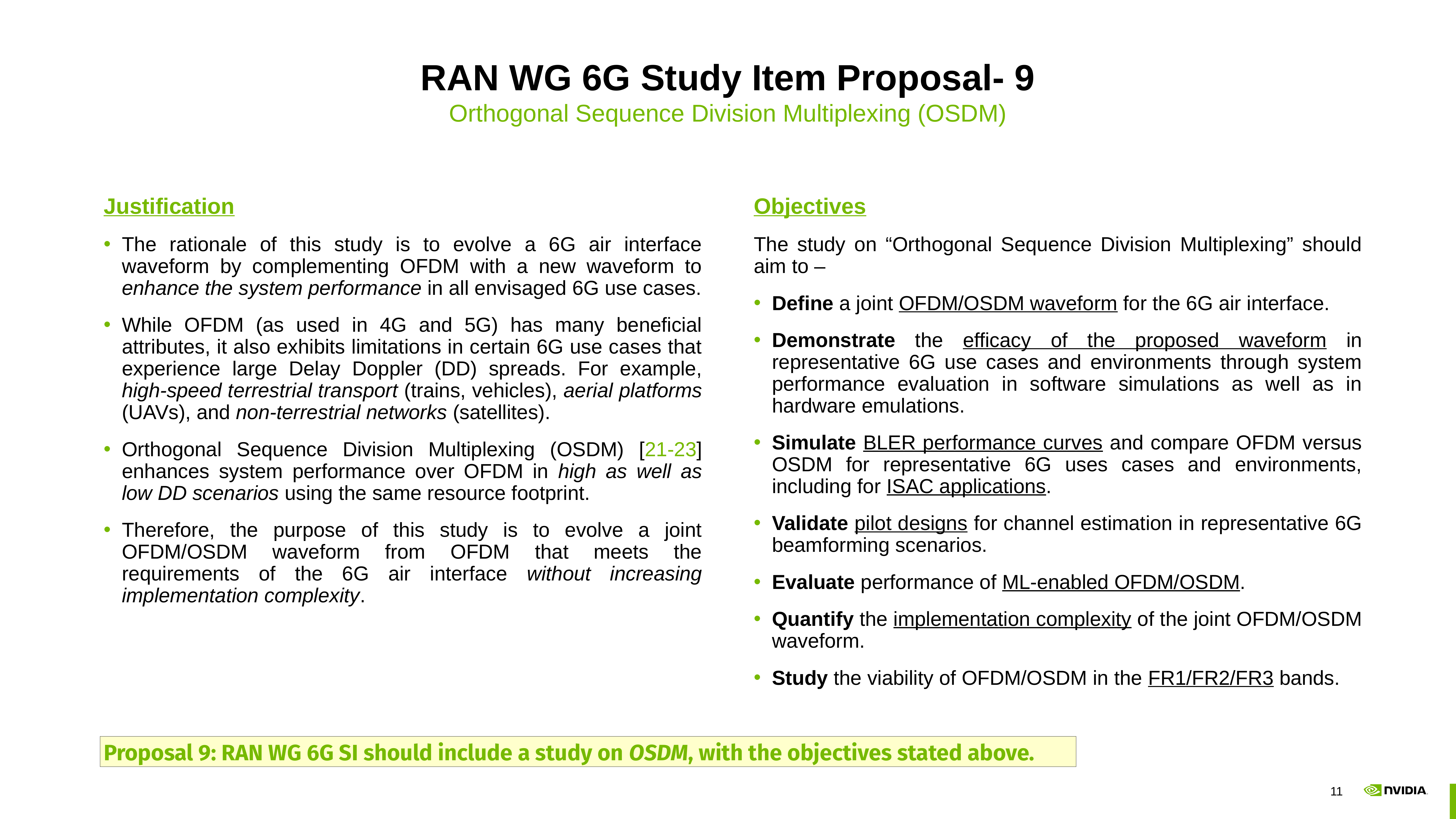

# RAN WG 6G Study Item Proposal- 9
Orthogonal Sequence Division Multiplexing (OSDM)
Justification
The rationale of this study is to evolve a 6G air interface waveform by complementing OFDM with a new waveform to enhance the system performance in all envisaged 6G use cases.
While OFDM (as used in 4G and 5G) has many beneficial attributes, it also exhibits limitations in certain 6G use cases that experience large Delay Doppler (DD) spreads. For example, high-speed terrestrial transport (trains, vehicles), aerial platforms (UAVs), and non-terrestrial networks (satellites).
Orthogonal Sequence Division Multiplexing (OSDM) [21-23] enhances system performance over OFDM in high as well as low DD scenarios using the same resource footprint.
Therefore, the purpose of this study is to evolve a joint OFDM/OSDM waveform from OFDM that meets the requirements of the 6G air interface without increasing implementation complexity.
Objectives
The study on “Orthogonal Sequence Division Multiplexing” should aim to –
Define a joint OFDM/OSDM waveform for the 6G air interface.
Demonstrate the efficacy of the proposed waveform in representative 6G use cases and environments through system performance evaluation in software simulations as well as in hardware emulations.
Simulate BLER performance curves and compare OFDM versus OSDM for representative 6G uses cases and environments, including for ISAC applications.
Validate pilot designs for channel estimation in representative 6G beamforming scenarios.
Evaluate performance of ML-enabled OFDM/OSDM.
Quantify the implementation complexity of the joint OFDM/OSDM waveform.
Study the viability of OFDM/OSDM in the FR1/FR2/FR3 bands.

Proposal 9: RAN WG 6G SI should include a study on OSDM, with the objectives stated above.